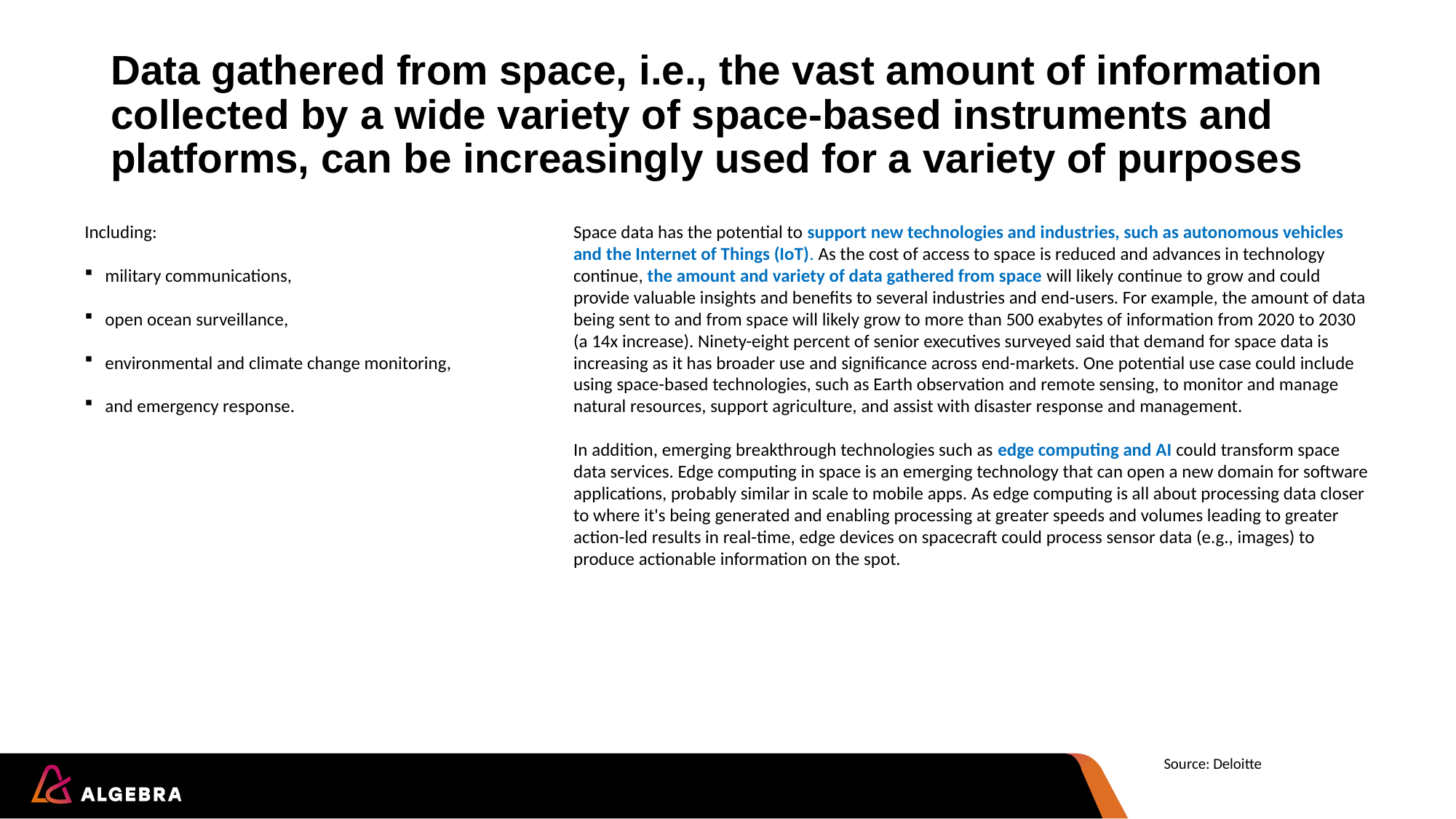

# Data gathered from space, i.e., the vast amount of information collected by a wide variety of space-based instruments and platforms, can be increasingly used for a variety of purposes
Including:

military communications,

open ocean surveillance,

environmental and climate change monitoring,

and emergency response.
Space data has the potential to support new technologies and industries, such as autonomous vehicles and the Internet of Things (IoT). As the cost of access to space is reduced and advances in technology continue, the amount and variety of data gathered from space will likely continue to grow and could provide valuable insights and benefits to several industries and end-users. For example, the amount of data being sent to and from space will likely grow to more than 500 exabytes of information from 2020 to 2030 (a 14x increase). Ninety-eight percent of senior executives surveyed said that demand for space data is increasing as it has broader use and significance across end-markets. One potential use case could include using space-based technologies, such as Earth observation and remote sensing, to monitor and manage natural resources, support agriculture, and assist with disaster response and management.

In addition, emerging breakthrough technologies such as edge computing and AI could transform space data services. Edge computing in space is an emerging technology that can open a new domain for software applications, probably similar in scale to mobile apps. As edge computing is all about processing data closer to where it's being generated and enabling processing at greater speeds and volumes leading to greater action-led results in real-time, edge devices on spacecraft could process sensor data (e.g., images) to produce actionable information on the spot.
Source: Deloitte